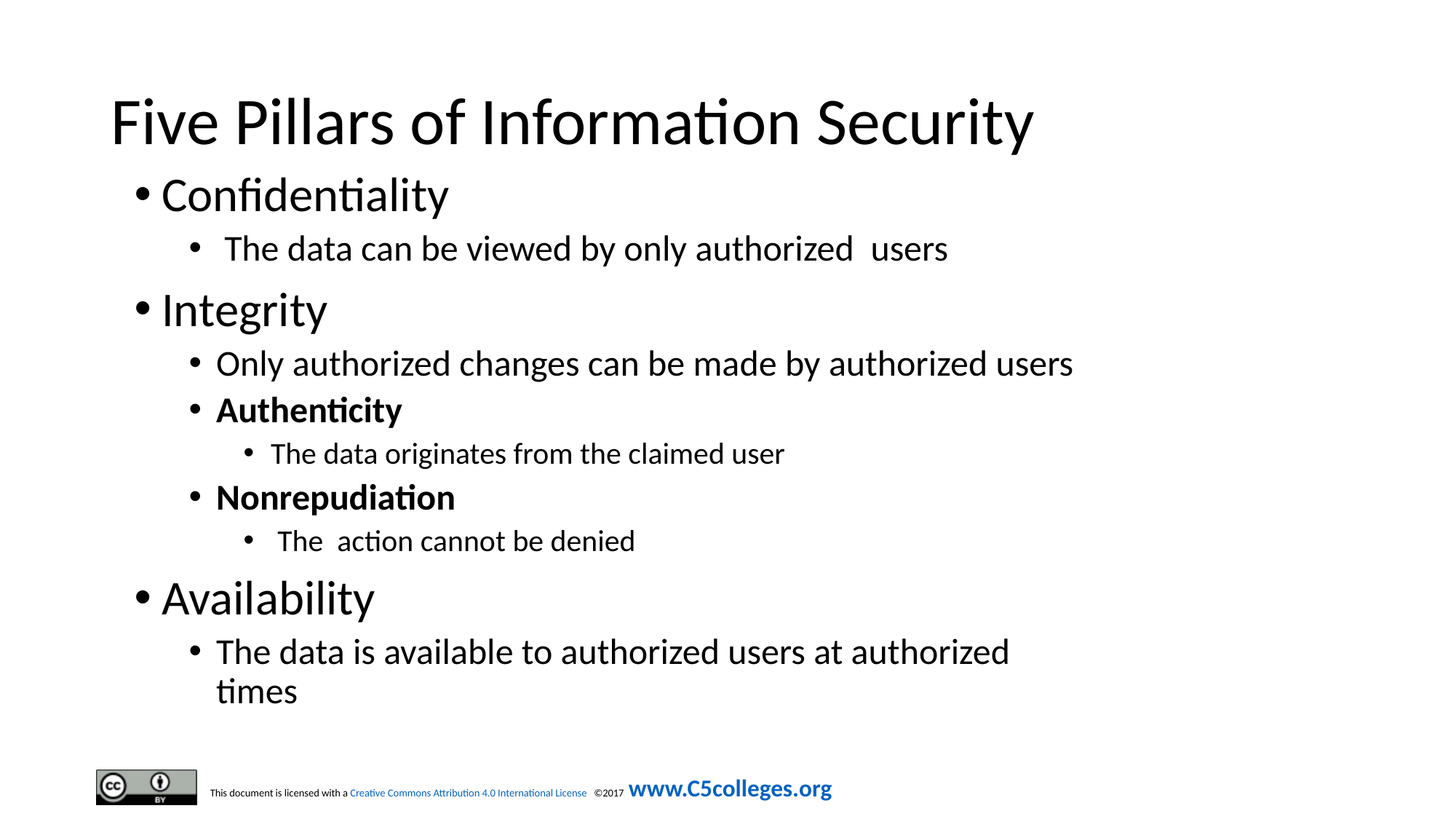

# Five Pillars of Information Security
Confidentiality
 The data can be viewed by only authorized  users
Integrity
Only authorized changes can be made by authorized users
Authenticity
The data originates from the claimed user
Nonrepudiation
 The  action cannot be denied
Availability
The data is available to authorized users at authorized times